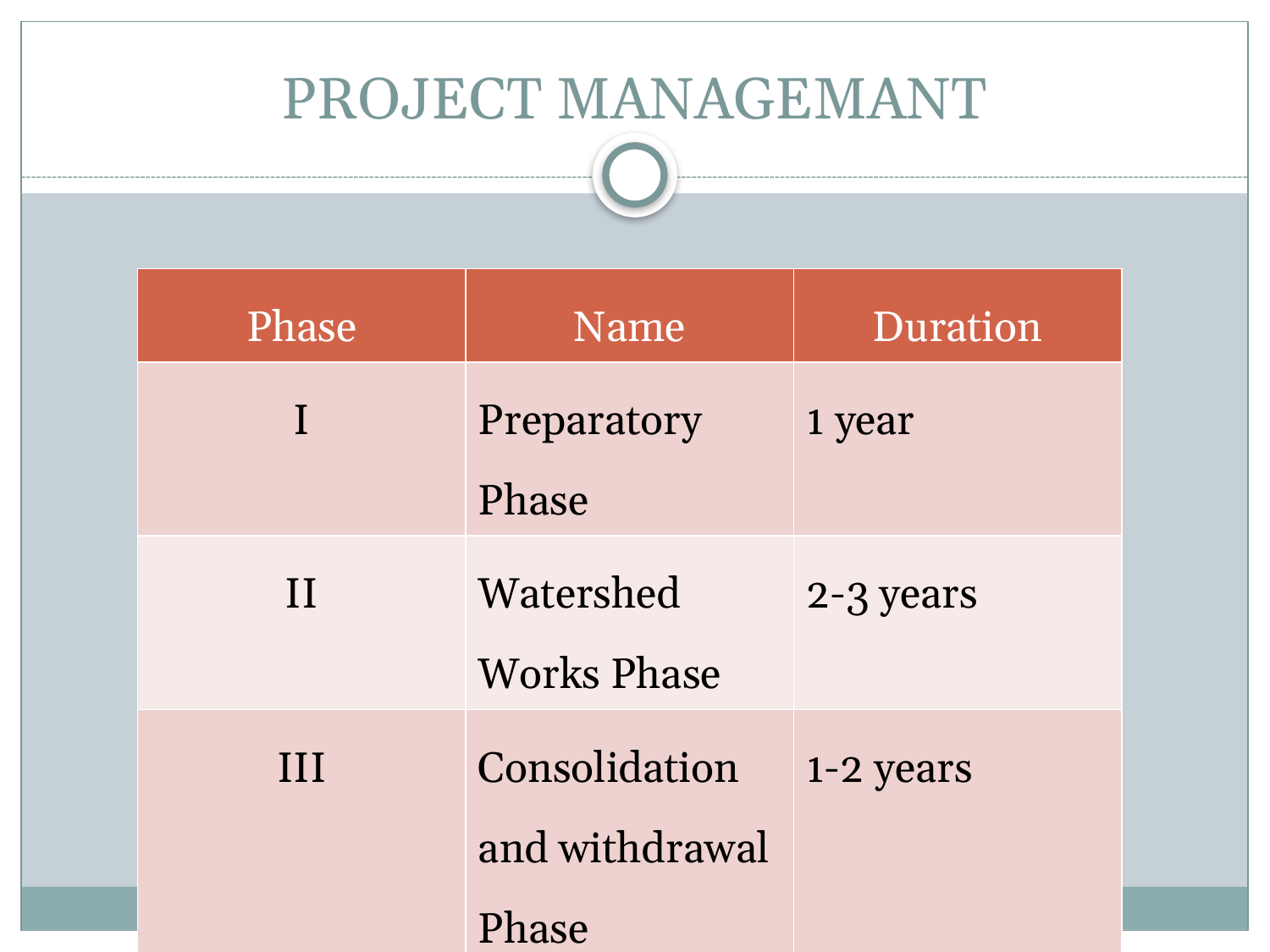

# PROJECT MANAGEMANT
| Phase | Name | Duration |
| --- | --- | --- |
| I | Preparatory Phase | 1 year |
| II | Watershed Works Phase | 2-3 years |
| III | Consolidation and withdrawal Phase | 1-2 years |